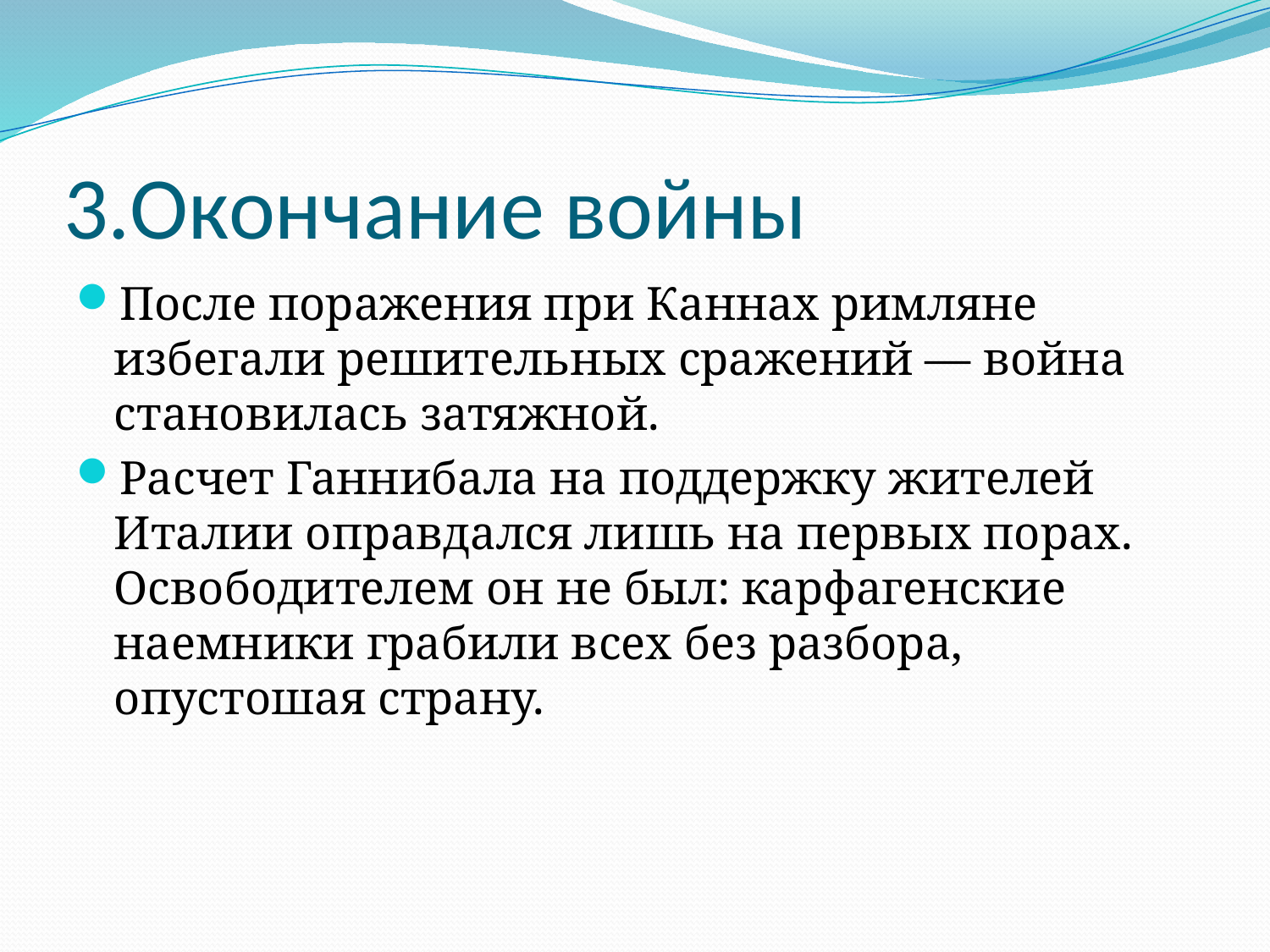

# 3.Окончание войны
После поражения при Каннах римляне избегали решительных сражений — война становилась затяжной.
Расчет Ганнибала на поддержку жителей Италии оправдался лишь на первых порах. Освободителем он не был: карфагенские наемники грабили всех без разбора, опустошая страну.